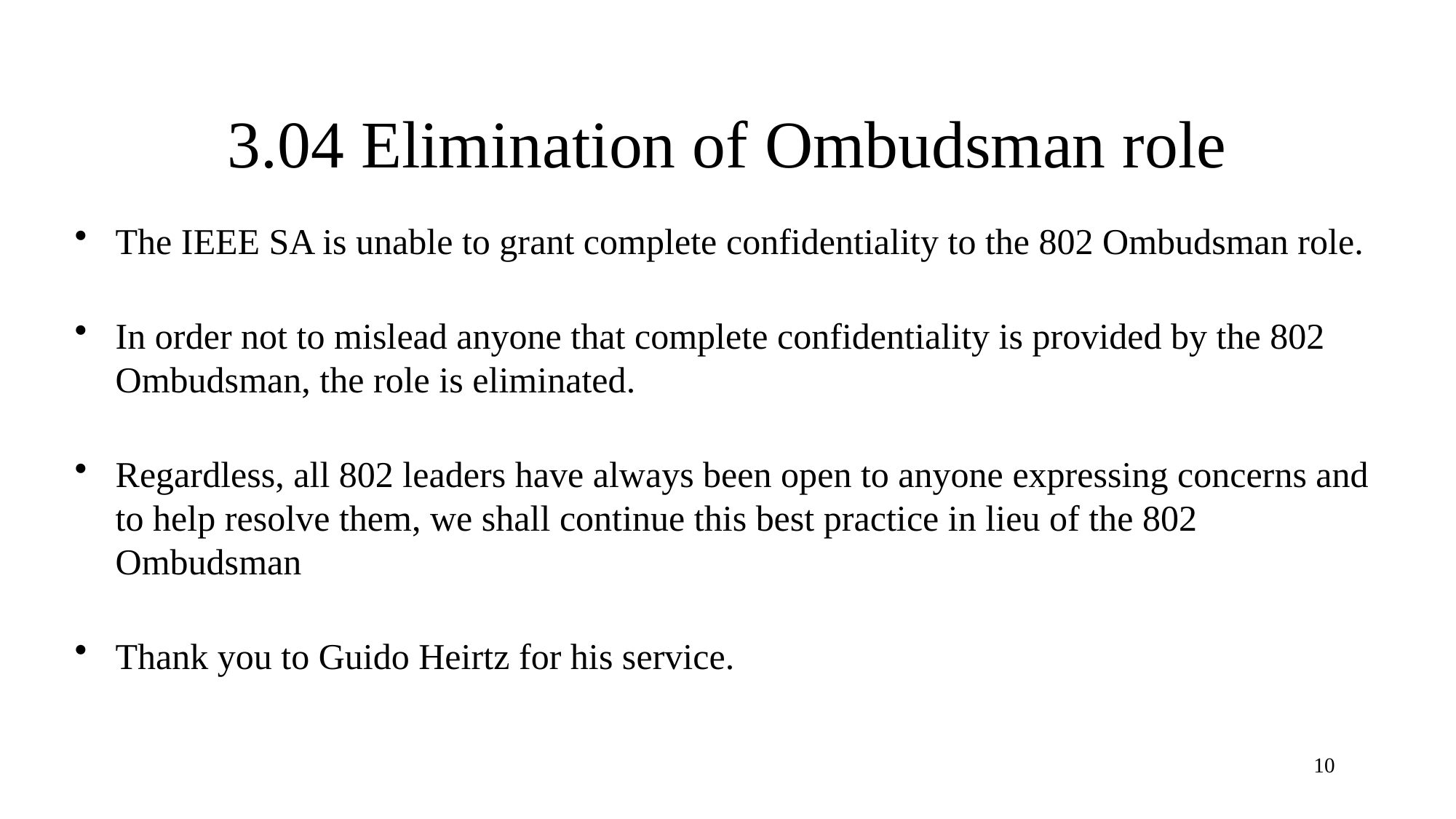

# 3.04 Elimination of Ombudsman role
The IEEE SA is unable to grant complete confidentiality to the 802 Ombudsman role.
In order not to mislead anyone that complete confidentiality is provided by the 802 Ombudsman, the role is eliminated.
Regardless, all 802 leaders have always been open to anyone expressing concerns and to help resolve them, we shall continue this best practice in lieu of the 802 Ombudsman
Thank you to Guido Heirtz for his service.
10